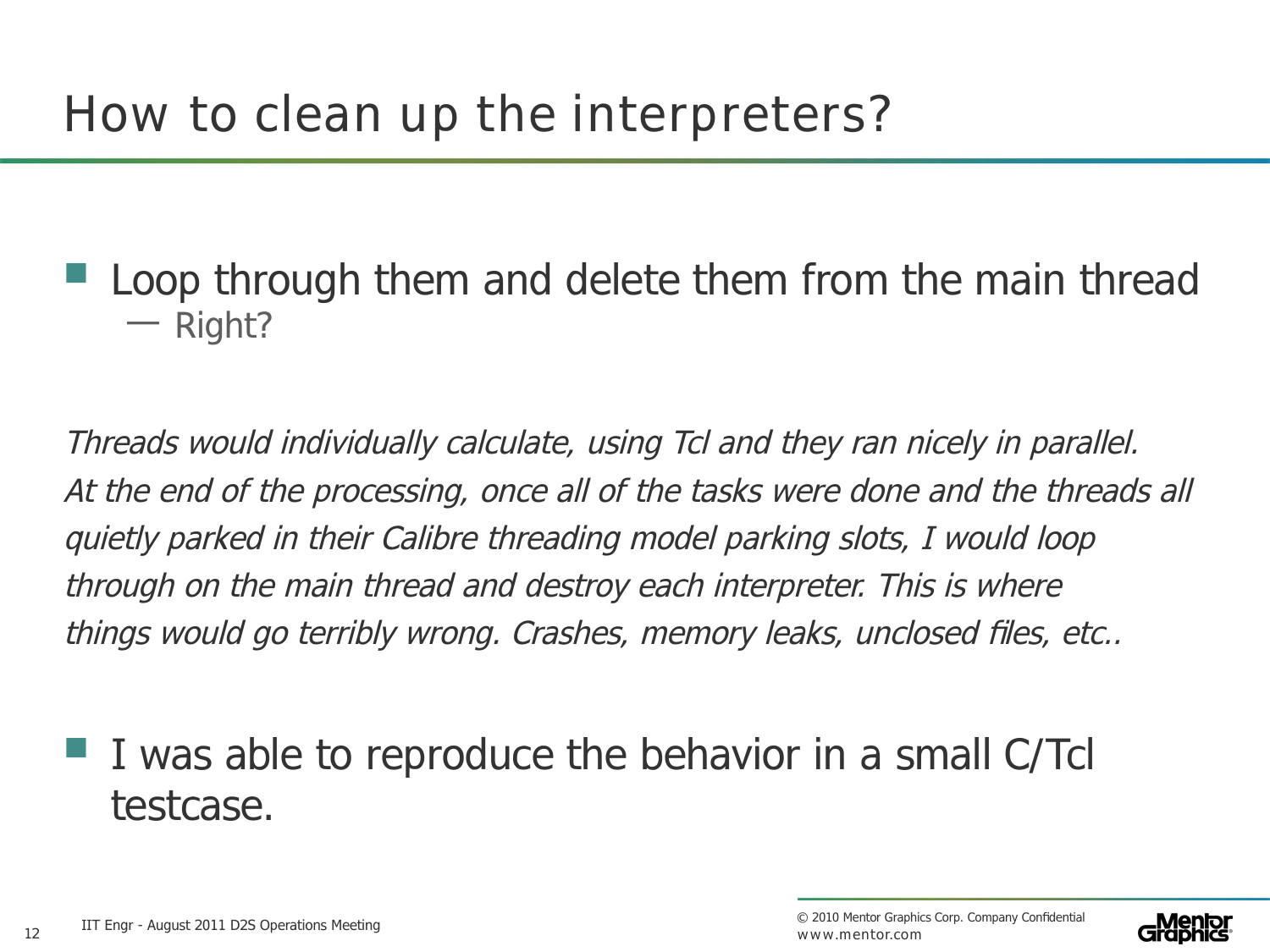

# How to clean up the interpreters?

Loop through them and delete them from the main thread
Right?

Threads would individually calculate, using Tcl and they ran nicely in parallel.
At the end of the processing, once all of the tasks were done and the threads all
quietly parked in their Calibre threading model parking slots, I would loop
through on the main thread and destroy each interpreter. This is where
things would go terribly wrong. Crashes, memory leaks, unclosed files, etc..

I was able to reproduce the behavior in a small C/Tcl testcase.
IIT Engr - August 2011 D2S Operations Meeting